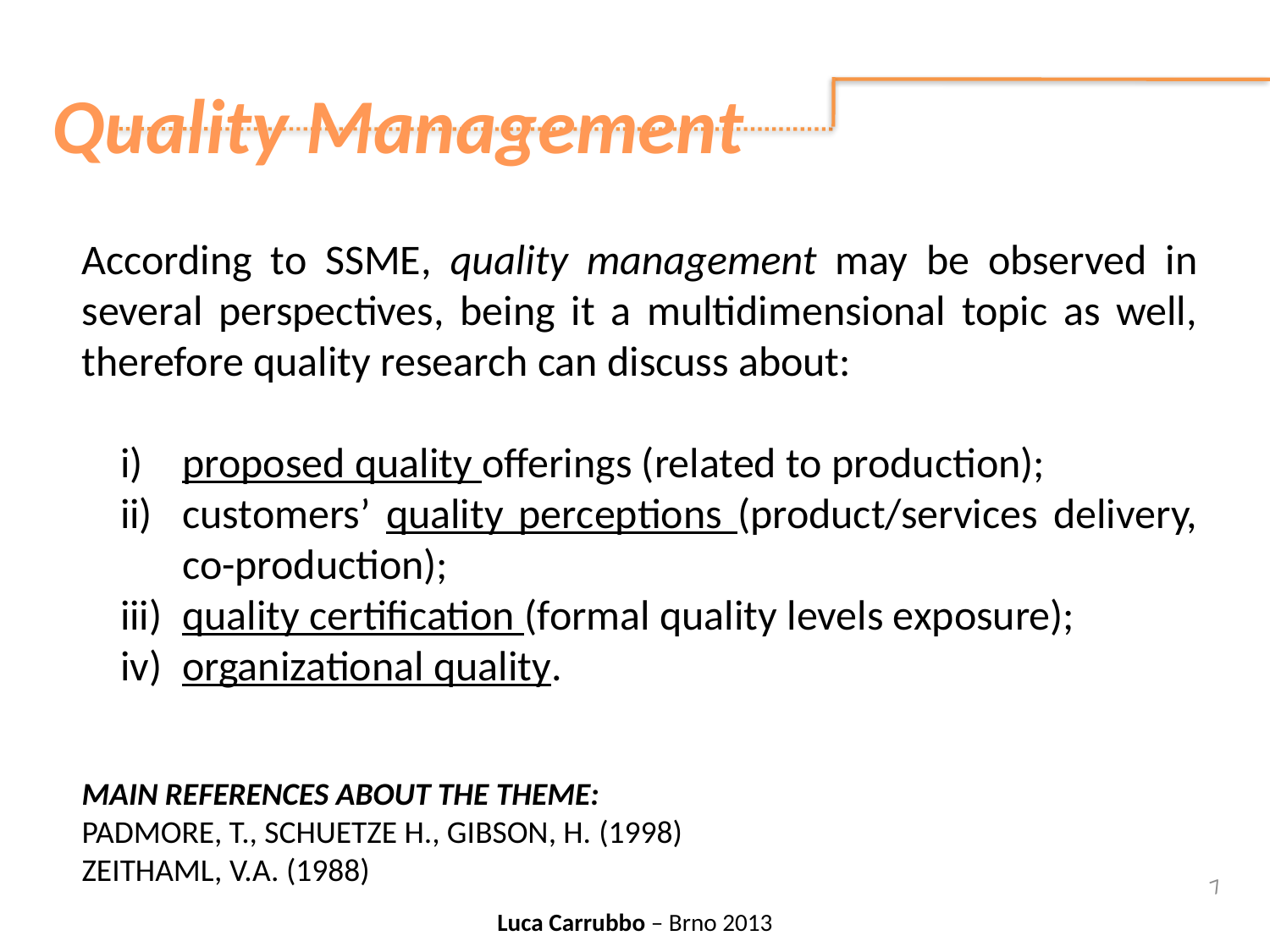

Quality Management
According to SSME, quality management may be observed in several perspectives, being it a multidimensional topic as well, therefore quality research can discuss about:

proposed quality offerings (related to production);
customers’ quality perceptions (product/services delivery, co-production);
quality certification (formal quality levels exposure);
organizational quality.

Main References about the theme:
Padmore, T., Schuetze H., Gibson, H. (1998)
Zeithaml, V.A. (1988)
7